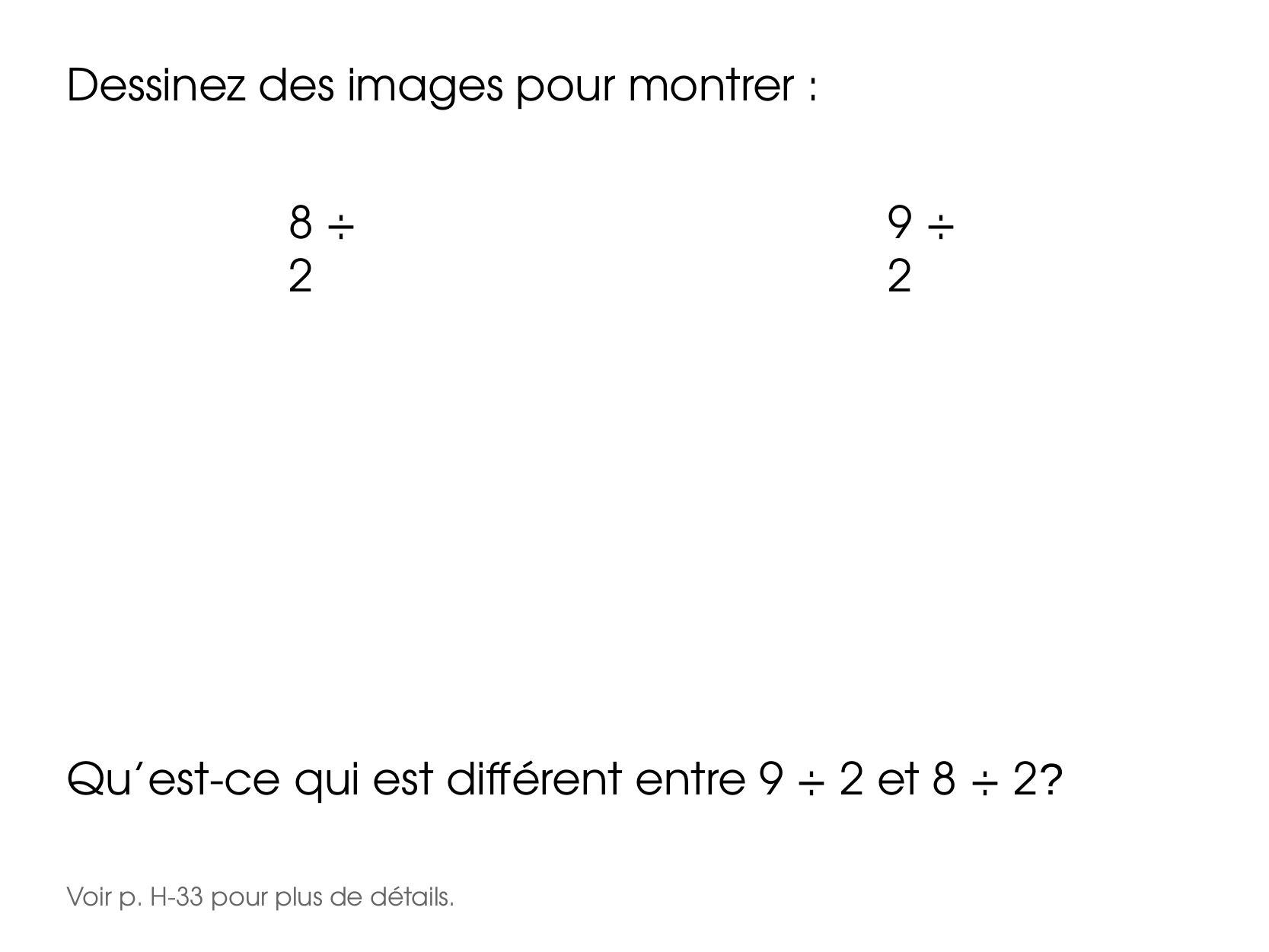

Dessinez des images pour montrer :
8 ÷ 2
9 ÷ 2
Qu’est-ce qui est différent entre 9 ÷ 2 et 8 ÷ 2?
Voir p. H-33 pour plus de détails.